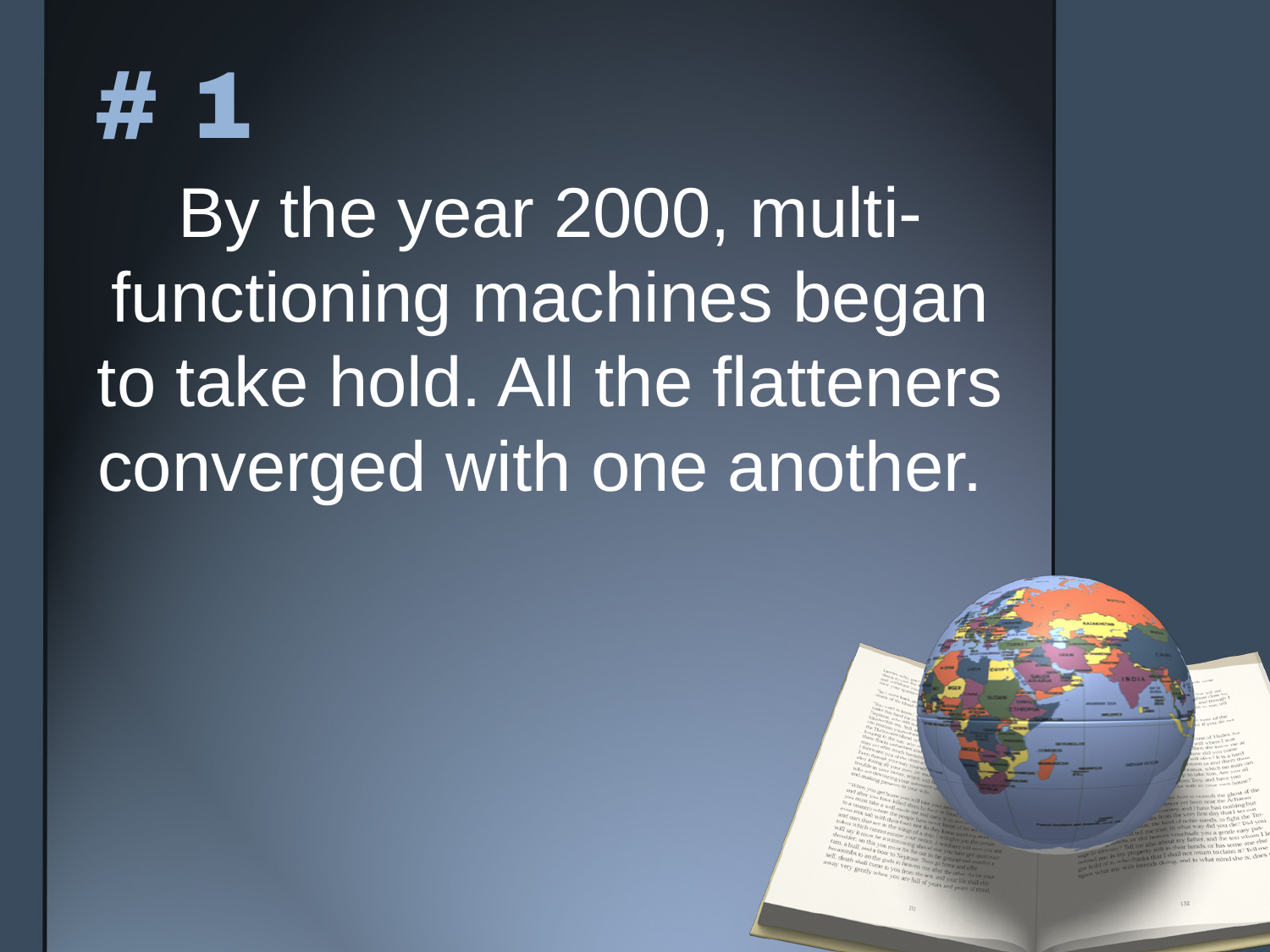

# # 1
By the year 2000, multi-functioning machines began to take hold. All the flatteners converged with one another.